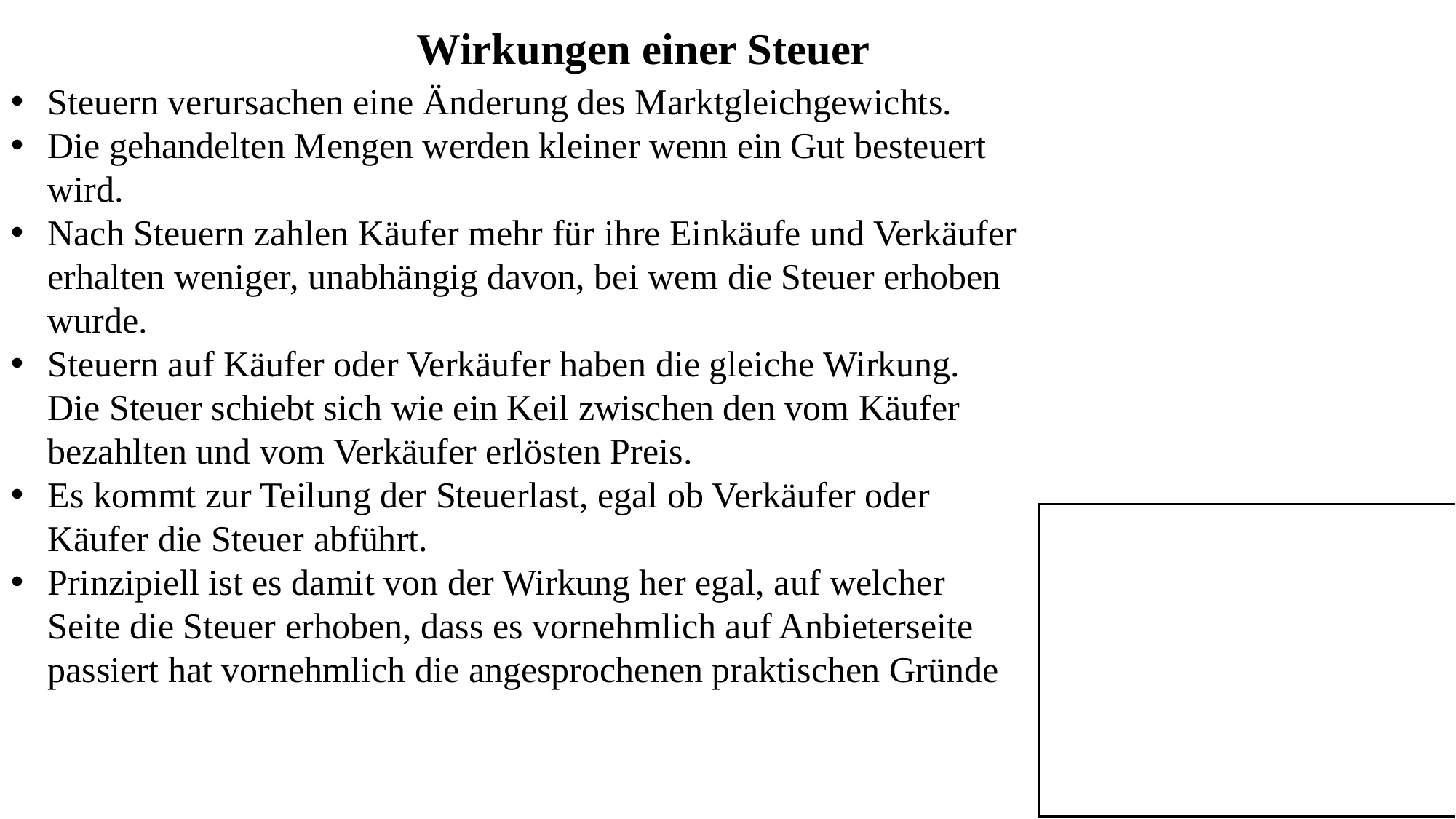

Wirkungen einer Steuer
Steuern verursachen eine Änderung des Marktgleichgewichts.
Die gehandelten Mengen werden kleiner wenn ein Gut besteuert wird.
Nach Steuern zahlen Käufer mehr für ihre Einkäufe und Verkäufer erhalten weniger, unabhängig davon, bei wem die Steuer erhoben wurde.
Steuern auf Käufer oder Verkäufer haben die gleiche Wirkung. Die Steuer schiebt sich wie ein Keil zwischen den vom Käufer bezahlten und vom Verkäufer erlösten Preis.
Es kommt zur Teilung der Steuerlast, egal ob Verkäufer oder Käufer die Steuer abführt.
Prinzipiell ist es damit von der Wirkung her egal, auf welcher Seite die Steuer erhoben, dass es vornehmlich auf Anbieterseite passiert hat vornehmlich die angesprochenen praktischen Gründe